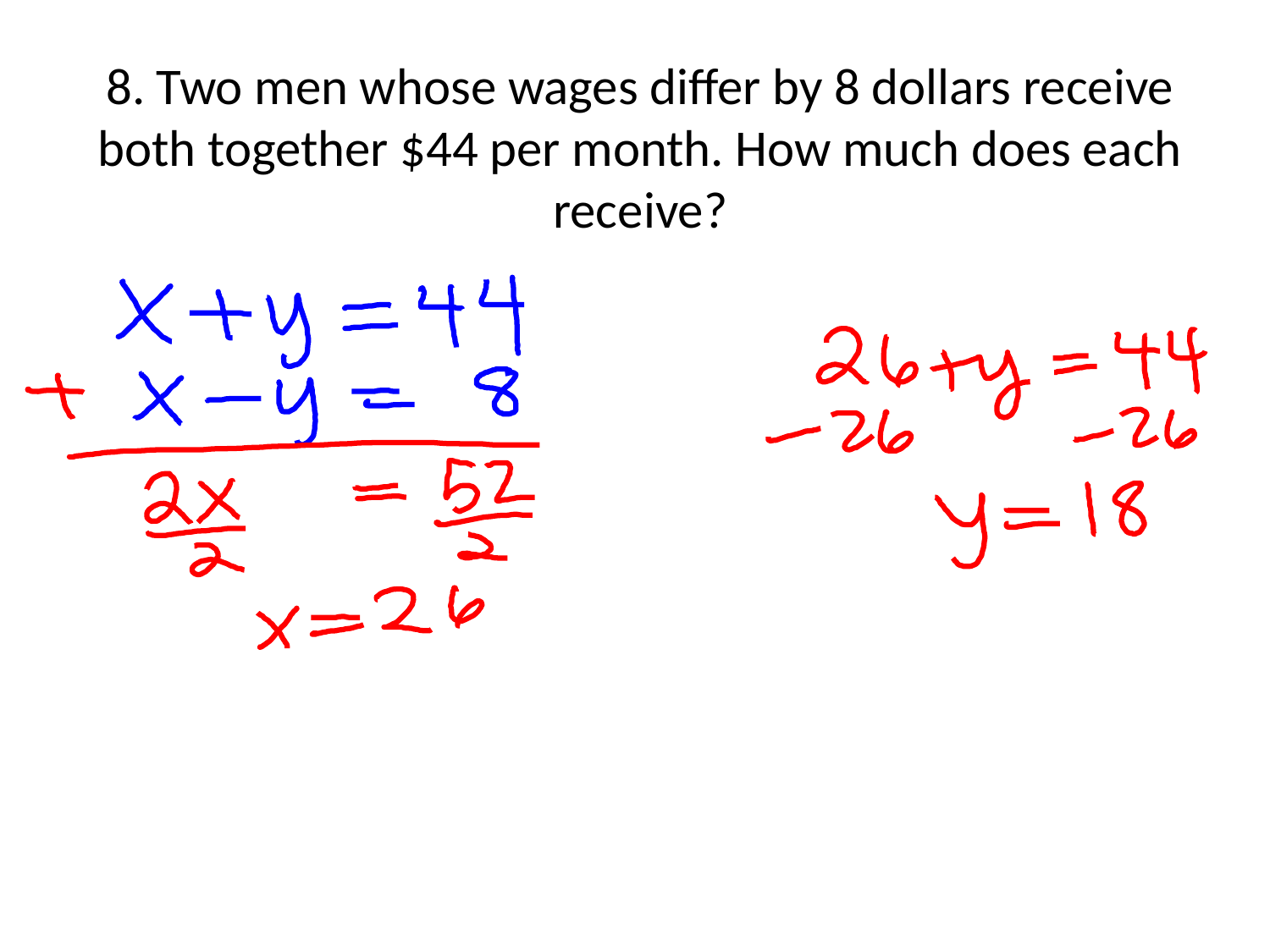

# 8. Two men whose wages differ by 8 dollars receive both together $44 per month. How much does each receive?